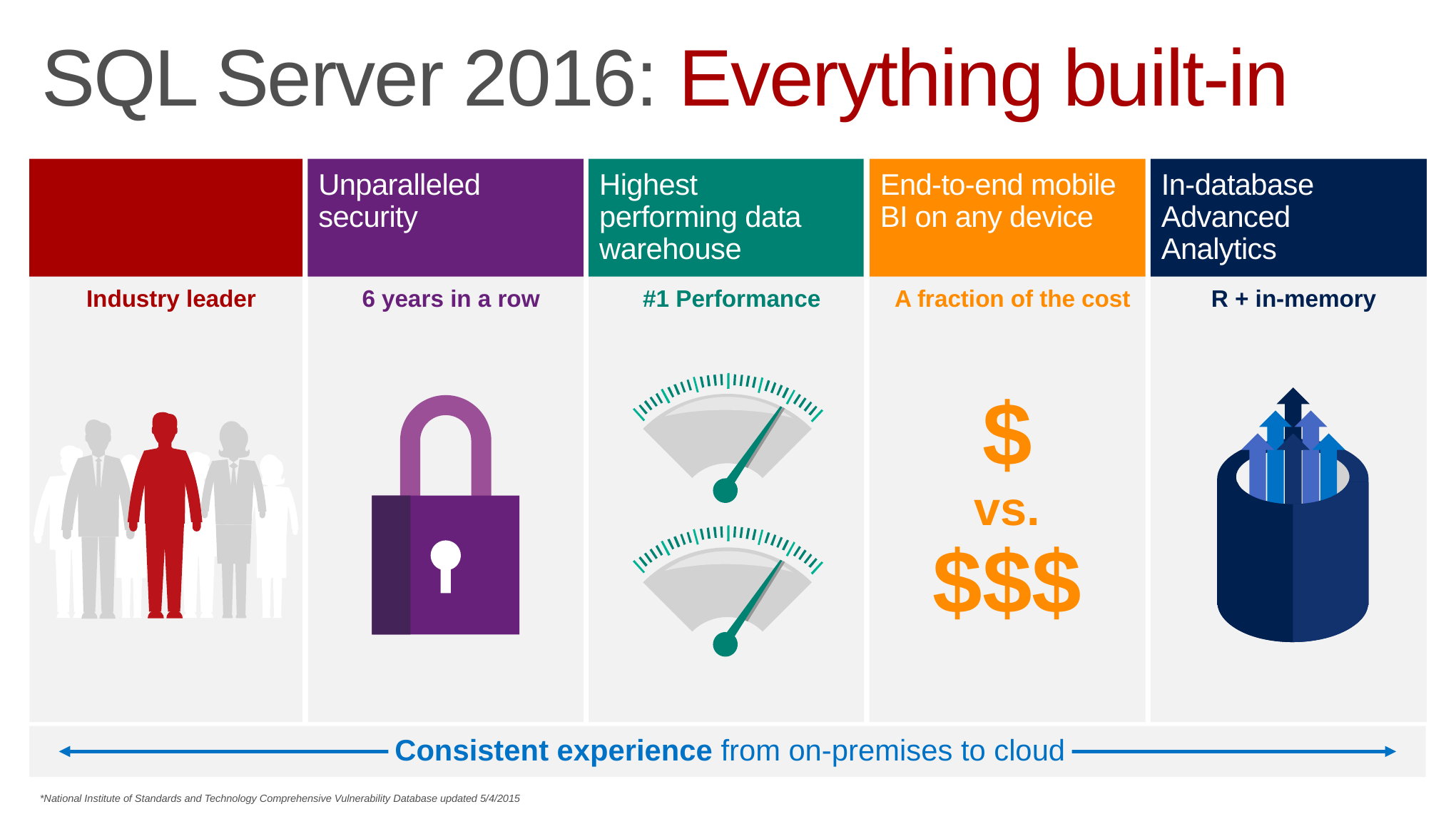

SQL Server 2016: Everything built-in
Industry leader in
Mission Critical OLTP
Unparalleled security
Highest performing data warehouse
End-to-end mobile BI on any device
In-database
Advanced Analytics
Industry leader
#1 Performance
A fraction of the cost
R + in-memory
6 years in a row

$
vs.
$$$

Consistent experience from on-premises to cloud
*National Institute of Standards and Technology Comprehensive Vulnerability Database updated 5/4/2015